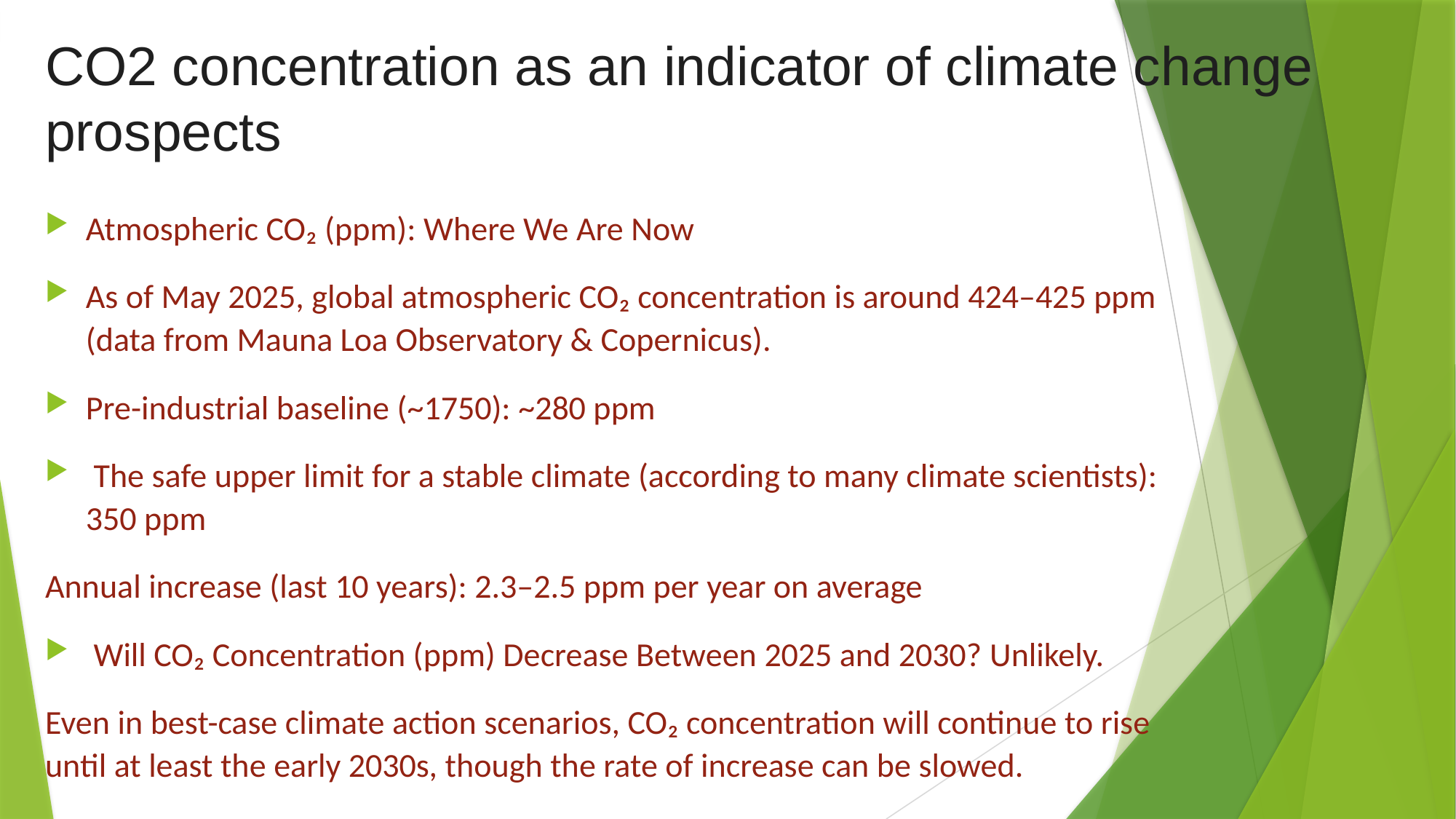

# CO2 concentration as an indicator of climate change prospects
Atmospheric CO₂ (ppm): Where We Are Now
As of May 2025, global atmospheric CO₂ concentration is around 424–425 ppm (data from Mauna Loa Observatory & Copernicus).
Pre-industrial baseline (~1750): ~280 ppm
 The safe upper limit for a stable climate (according to many climate scientists): 350 ppm
Annual increase (last 10 years): 2.3–2.5 ppm per year on average
 Will CO₂ Concentration (ppm) Decrease Between 2025 and 2030? Unlikely.
Even in best-case climate action scenarios, CO₂ concentration will continue to rise until at least the early 2030s, though the rate of increase can be slowed.